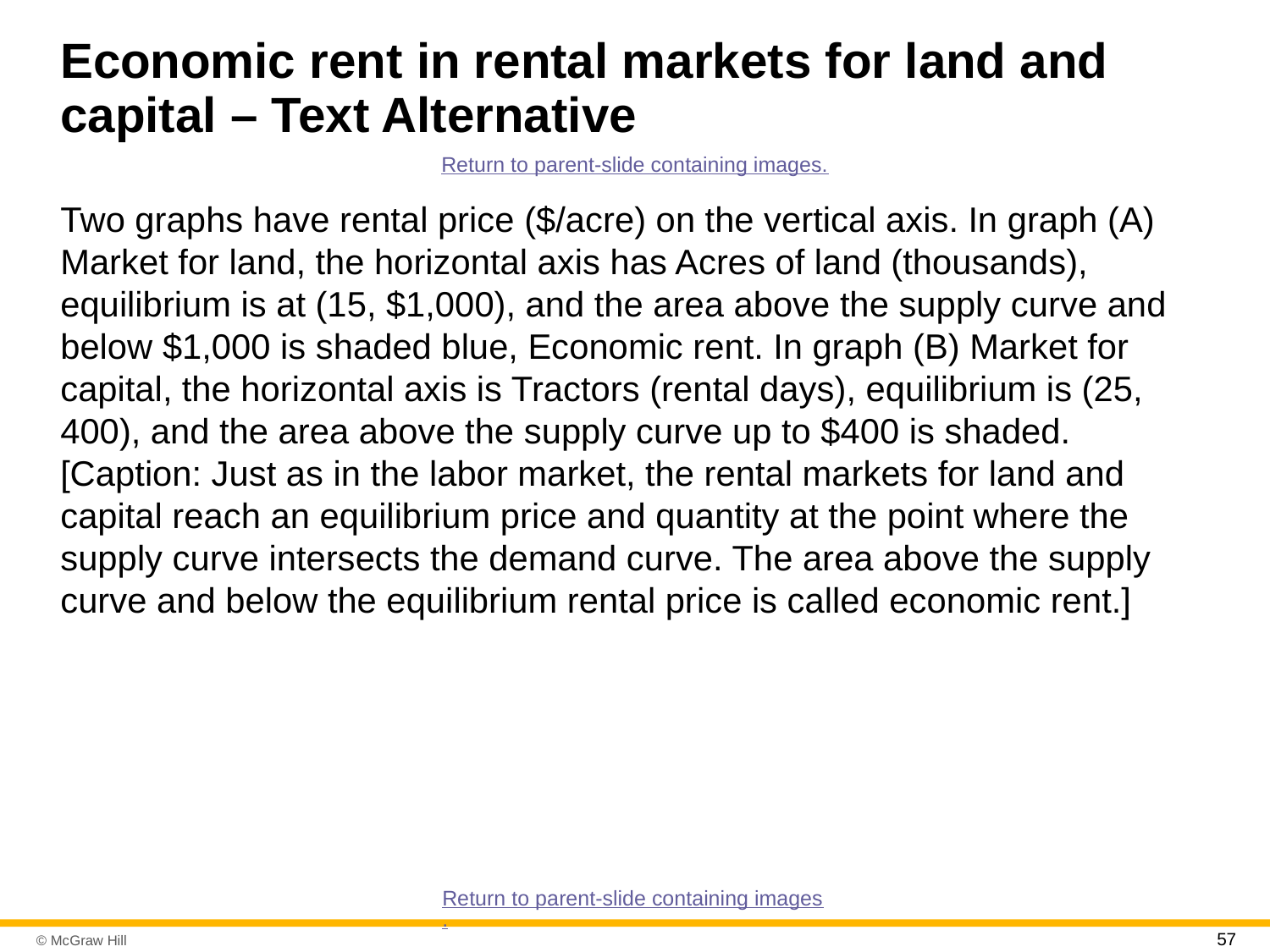

# Economic rent in rental markets for land and capital – Text Alternative
Return to parent-slide containing images.
Two graphs have rental price ($/acre) on the vertical axis. In graph (A) Market for land, the horizontal axis has Acres of land (thousands), equilibrium is at (15, $1,000), and the area above the supply curve and below $1,000 is shaded blue, Economic rent. In graph (B) Market for capital, the horizontal axis is Tractors (rental days), equilibrium is (25, 400), and the area above the supply curve up to $400 is shaded. [Caption: Just as in the labor market, the rental markets for land and capital reach an equilibrium price and quantity at the point where the supply curve intersects the demand curve. The area above the supply curve and below the equilibrium rental price is called economic rent.]
Return to parent-slide containing images.